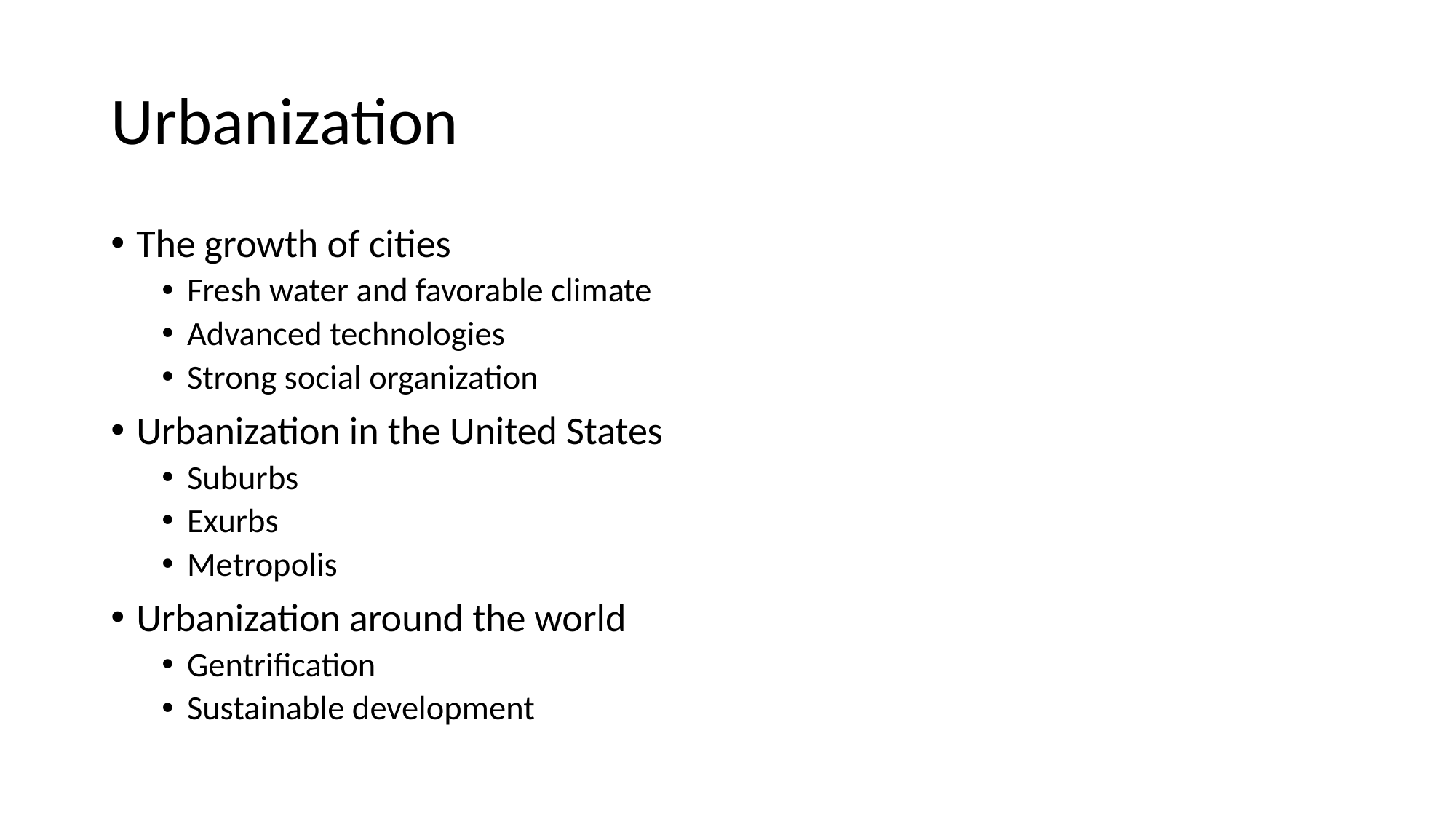

# Urbanization
The growth of cities
Fresh water and favorable climate
Advanced technologies
Strong social organization
Urbanization in the United States
Suburbs
Exurbs
Metropolis
Urbanization around the world
Gentrification
Sustainable development